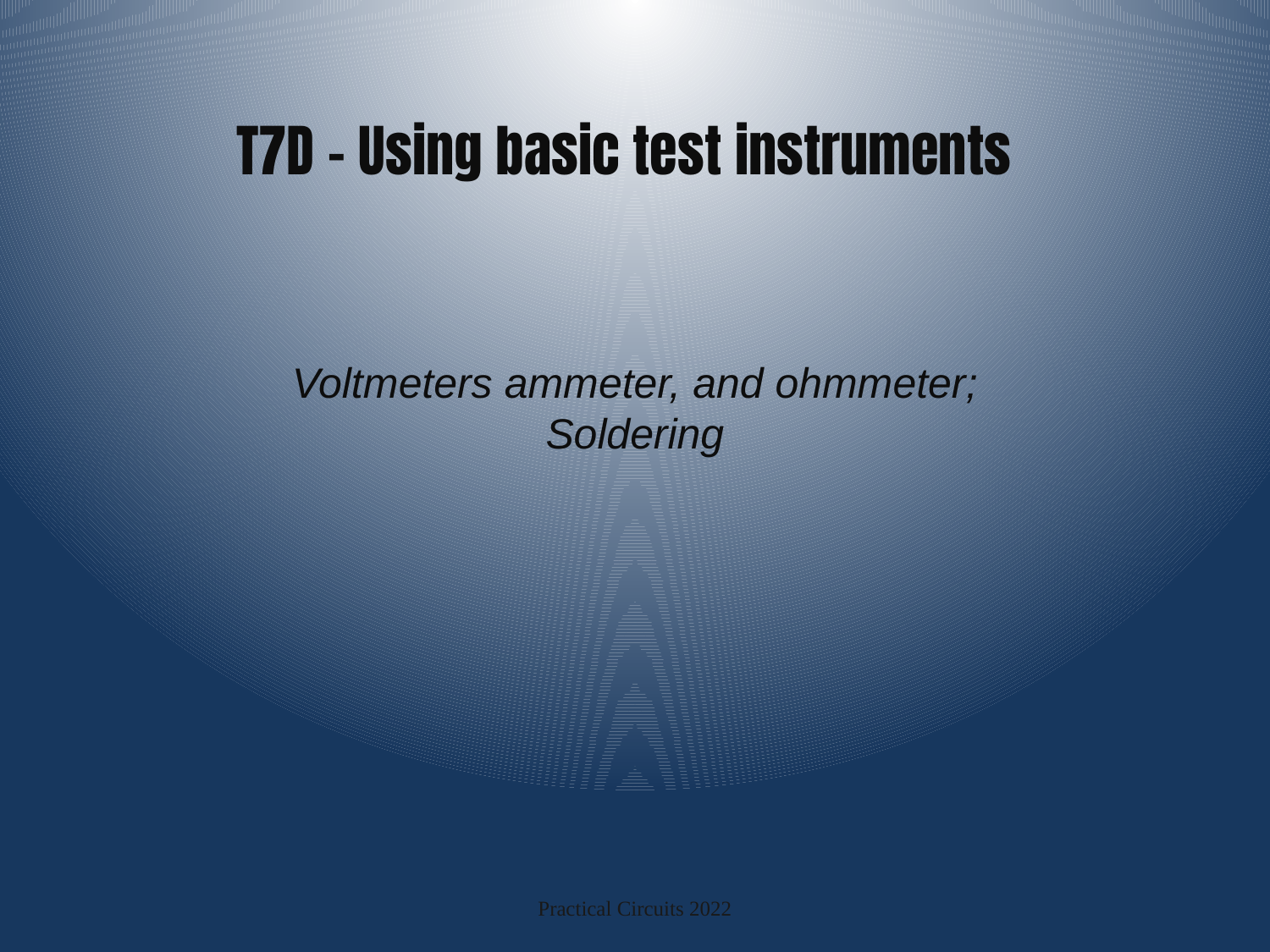

# T7D – Using basic test instruments
Voltmeters ammeter, and ohmmeter; Soldering
Practical Circuits 2022